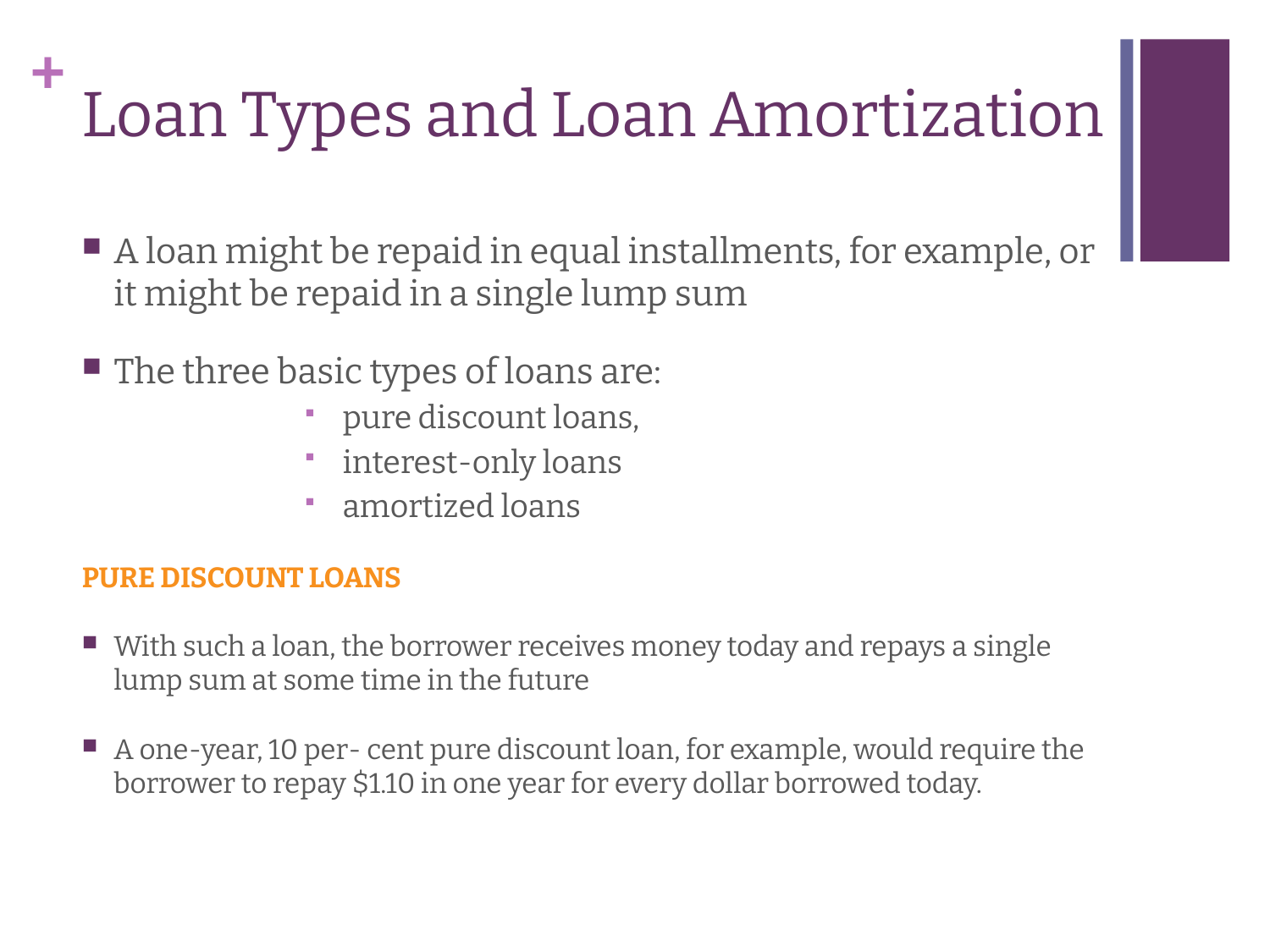

# Loan Types and Loan Amortization
A loan might be repaid in equal installments, for example, or it might be repaid in a single lump sum
The three basic types of loans are:
 pure discount loans,
 interest-only loans
 amortized loans
PURE DISCOUNT LOANS
With such a loan, the borrower receives money today and repays a single lump sum at some time in the future
A one-year, 10 per- cent pure discount loan, for example, would require the borrower to repay $1.10 in one year for every dollar borrowed today.